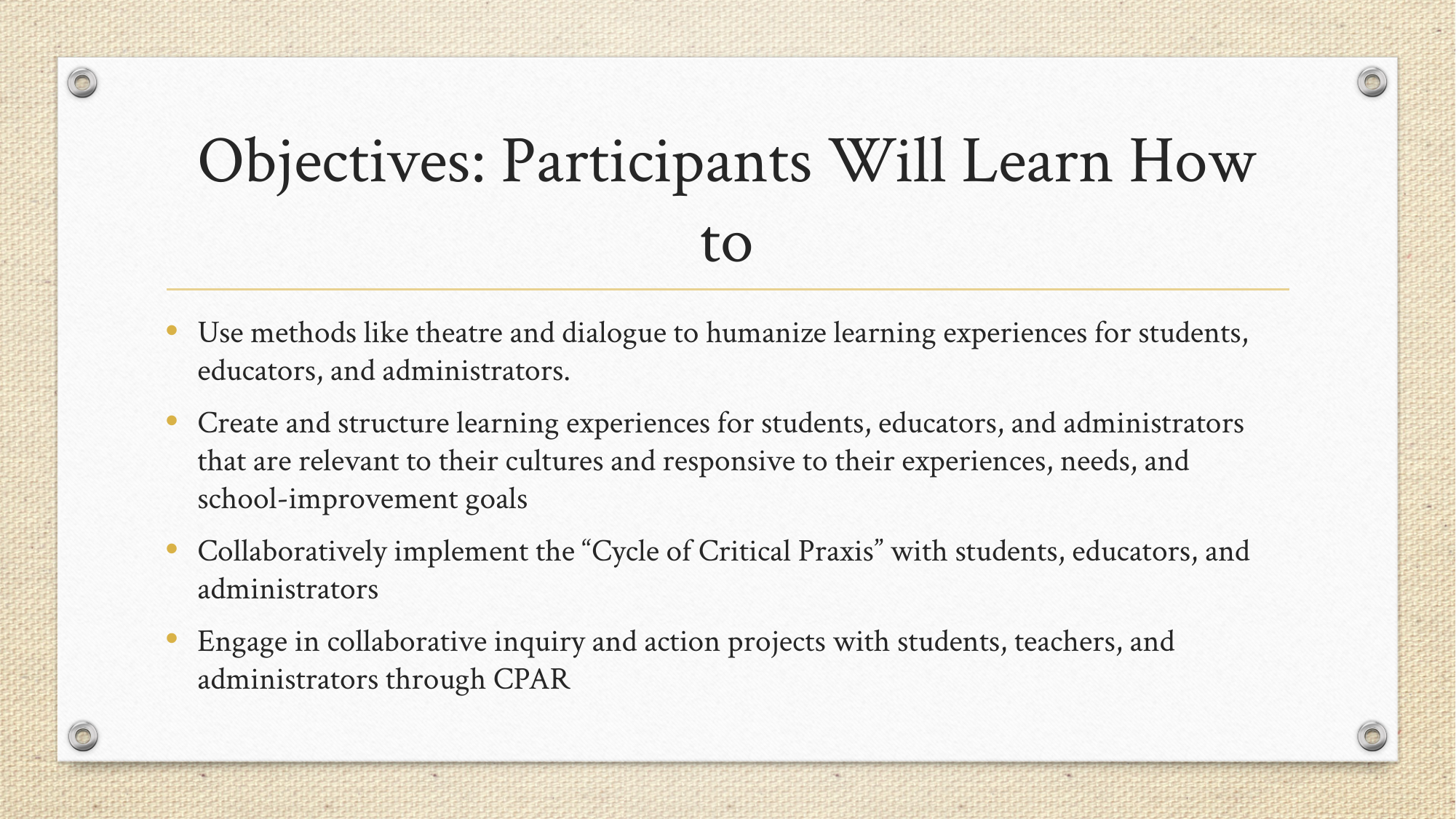

# Objectives: Participants Will Learn How to
Use methods like theatre and dialogue to humanize learning experiences for students, educators, and administrators.
Create and structure learning experiences for students, educators, and administrators that are relevant to their cultures and responsive to their experiences, needs, and school-improvement goals
Collaboratively implement the “Cycle of Critical Praxis” with students, educators, and administrators
Engage in collaborative inquiry and action projects with students, teachers, and administrators through CPAR